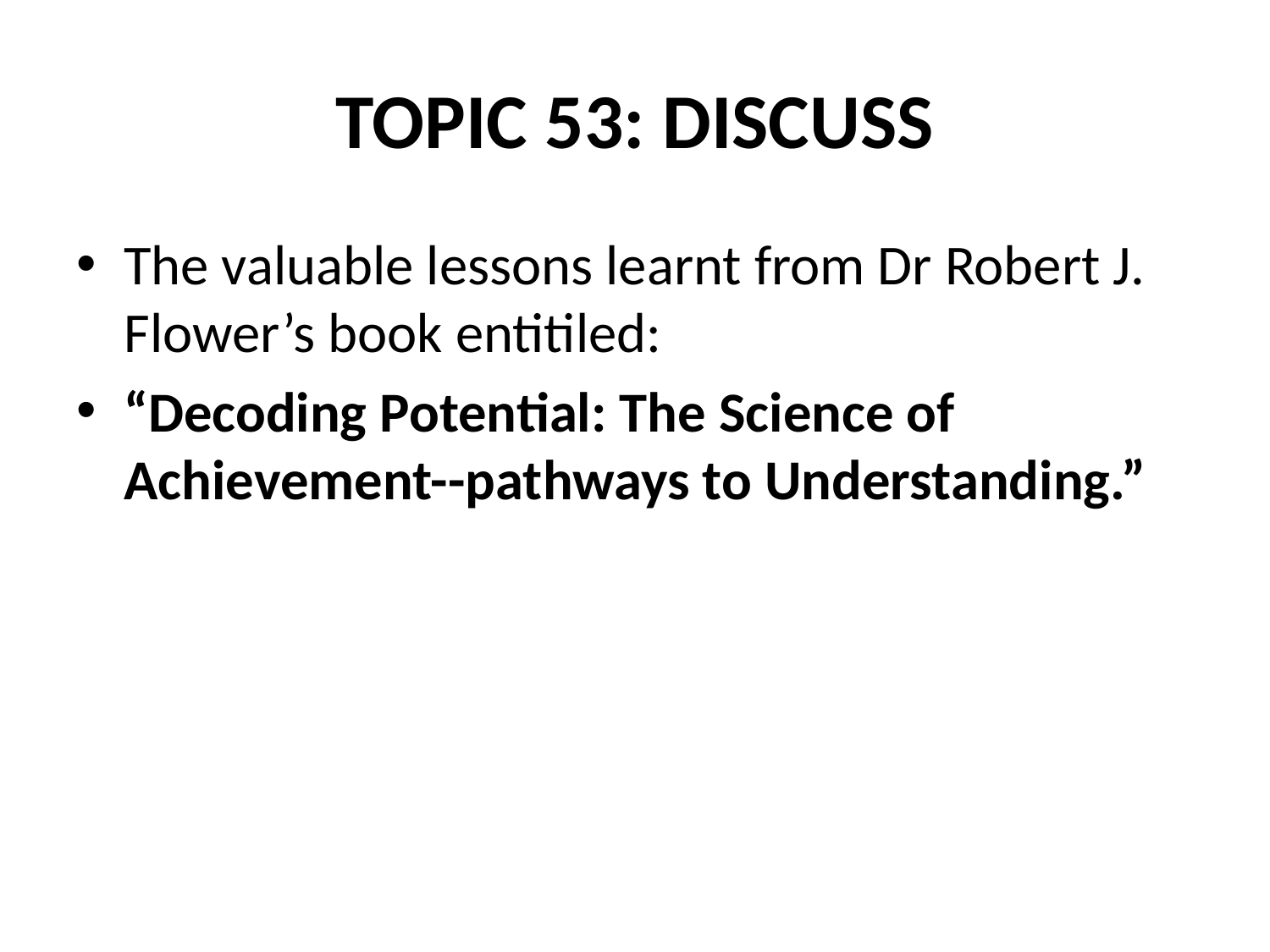

# TOPIC 53: DISCUSS
The valuable lessons learnt from Dr Robert J. Flower’s book entitiled:
“Decoding Potential: The Science of Achievement--pathways to Understanding.”